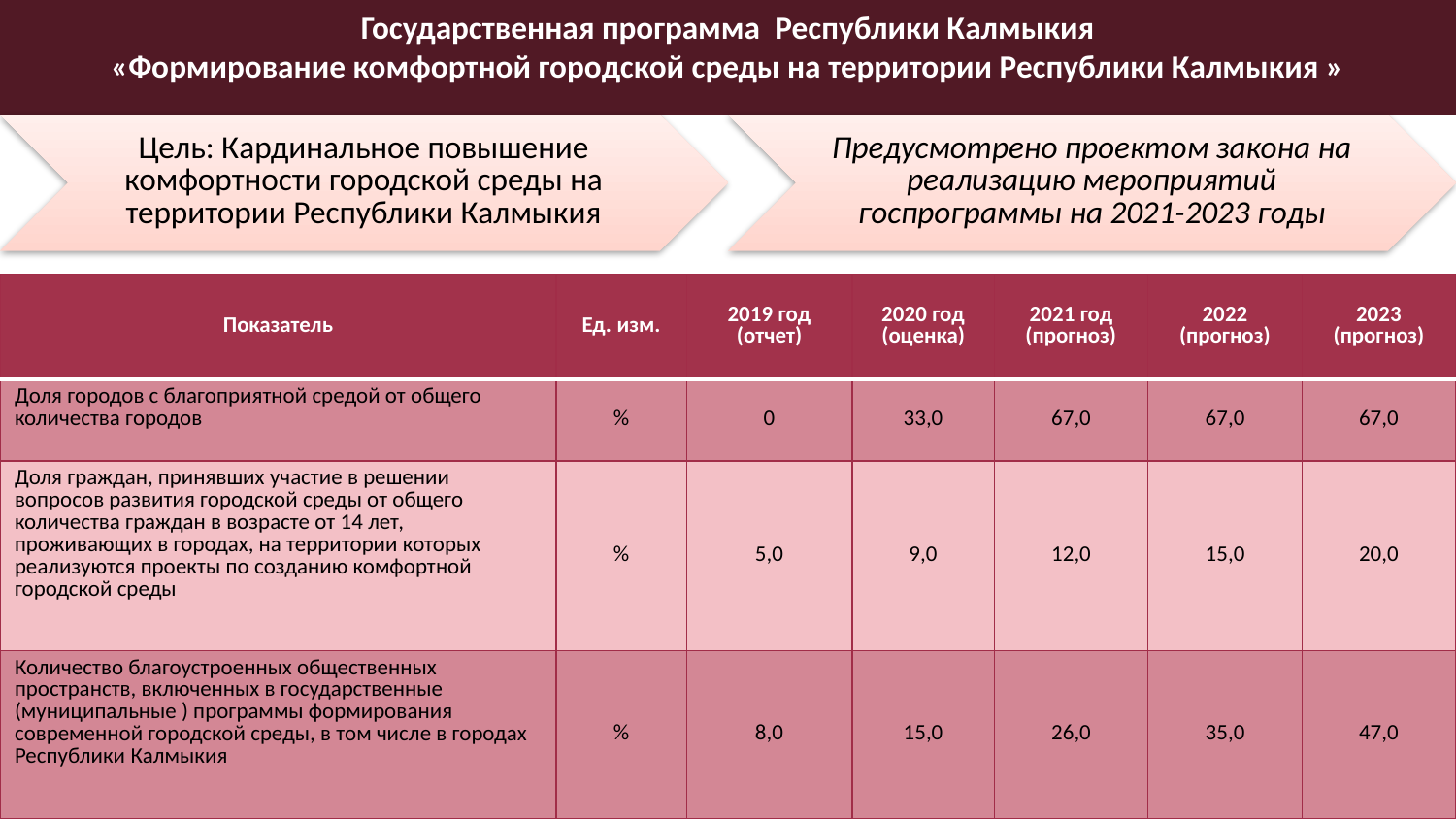

Государственная программа  Республики Калмыкия
«Формирование комфортной городской среды на территории Республики Калмыкия »
Цель: Кардинальное повышение комфортности городской среды на территории Республики Калмыкия
Предусмотрено проектом закона на реализацию мероприятий госпрограммы на 2021-2023 годы
| Показатель | Ед. изм. | 2019 год (отчет) | 2020 год (оценка) | 2021 год (прогноз) | 2022 (прогноз) | 2023 (прогноз) |
| --- | --- | --- | --- | --- | --- | --- |
| Доля городов с благоприятной средой от общего количества городов | % | 0 | 33,0 | 67,0 | 67,0 | 67,0 |
| Доля граждан, принявших участие в решении вопросов развития городской среды от общего количества граждан в возрасте от 14 лет, проживающих в городах, на территории которых реализуются проекты по созданию комфортной городской среды | % | 5,0 | 9,0 | 12,0 | 15,0 | 20,0 |
| Количество благоустроенных общественных пространств, включенных в государственные (муниципальные ) программы формирования современной городской среды, в том числе в городах Республики Калмыкия | % | 8,0 | 15,0 | 26,0 | 35,0 | 47,0 |